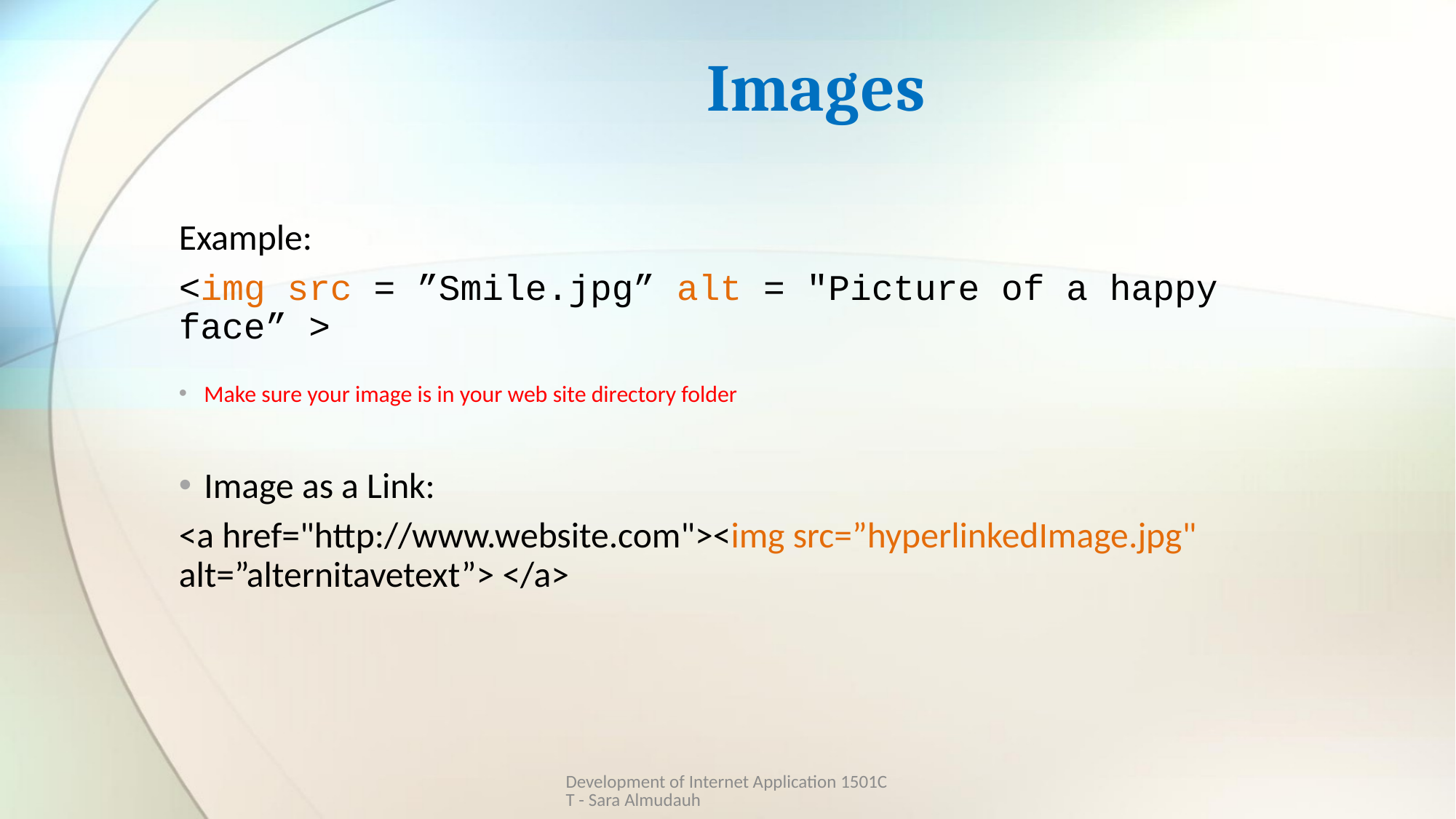

# Images
Example:
<img src = ”Smile.jpg” alt = "Picture of a happy face” >

Make sure your image is in your web site directory folder

Image as a Link:
<a href="http://www.website.com"><img src=”hyperlinkedImage.jpg" alt=”alternitavetext”> </a>
Development of Internet Application 1501CT - Sara Almudauh